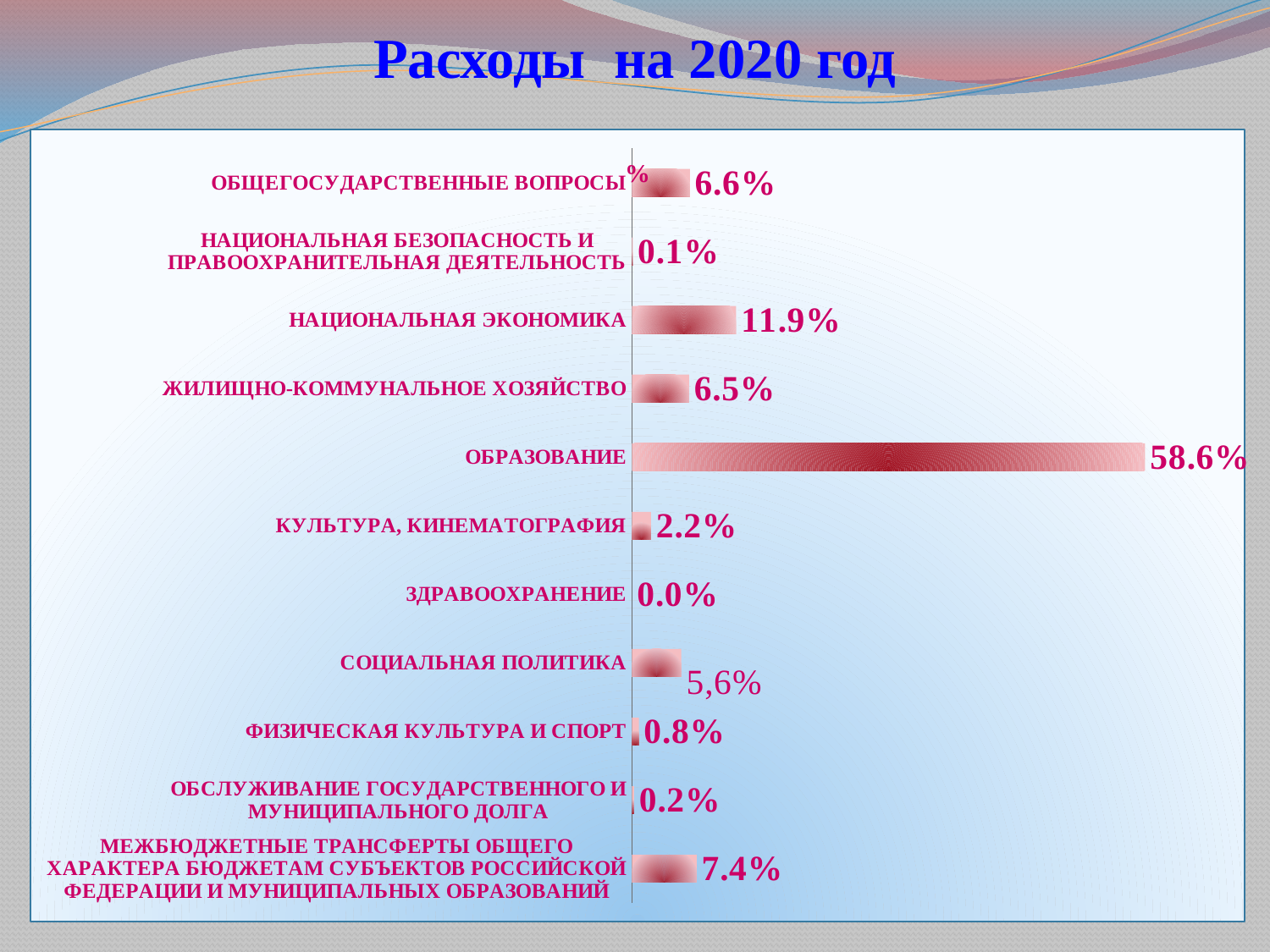

# Расходы  на 2020 год

### Chart:

| Category | % |
|---|---|
| МЕЖБЮДЖЕТНЫЕ ТРАНСФЕРТЫ ОБЩЕГО ХАРАКТЕРА БЮДЖЕТАМ СУБЪЕКТОВ РОССИЙСКОЙ ФЕДЕРАЦИИ И МУНИЦИПАЛЬНЫХ ОБРАЗОВАНИЙ | 0.07385311677628872 |
| ОБСЛУЖИВАНИЕ ГОСУДАРСТВЕННОГО И МУНИЦИПАЛЬНОГО ДОЛГА | 0.0022794505969787582 |
| ФИЗИЧЕСКАЯ КУЛЬТУРА И СПОРТ | 0.007857609164638516 |
| СОЦИАЛЬНАЯ ПОЛИТИКА | 0.05636058518138867 |
| ЗДРАВООХРАНЕНИЕ | 0.0 |
| КУЛЬТУРА, КИНЕМАТОГРАФИЯ | 0.021831715229414753 |
| ОБРАЗОВАНИЕ | 0.5864550923116868 |
| ЖИЛИЩНО-КОММУНАЛЬНОЕ ХОЗЯЙСТВО | 0.06531530985372197 |
| НАЦИОНАЛЬНАЯ ЭКОНОМИКА | 0.1190484644799761 |
| НАЦИОНАЛЬНАЯ БЕЗОПАСНОСТЬ И ПРАВООХРАНИТЕЛЬНАЯ ДЕЯТЕЛЬНОСТЬ | 0.0008182032490485113 |
| ОБЩЕГОСУДАРСТВЕННЫЕ ВОПРОСЫ | 0.06618045315685721 |